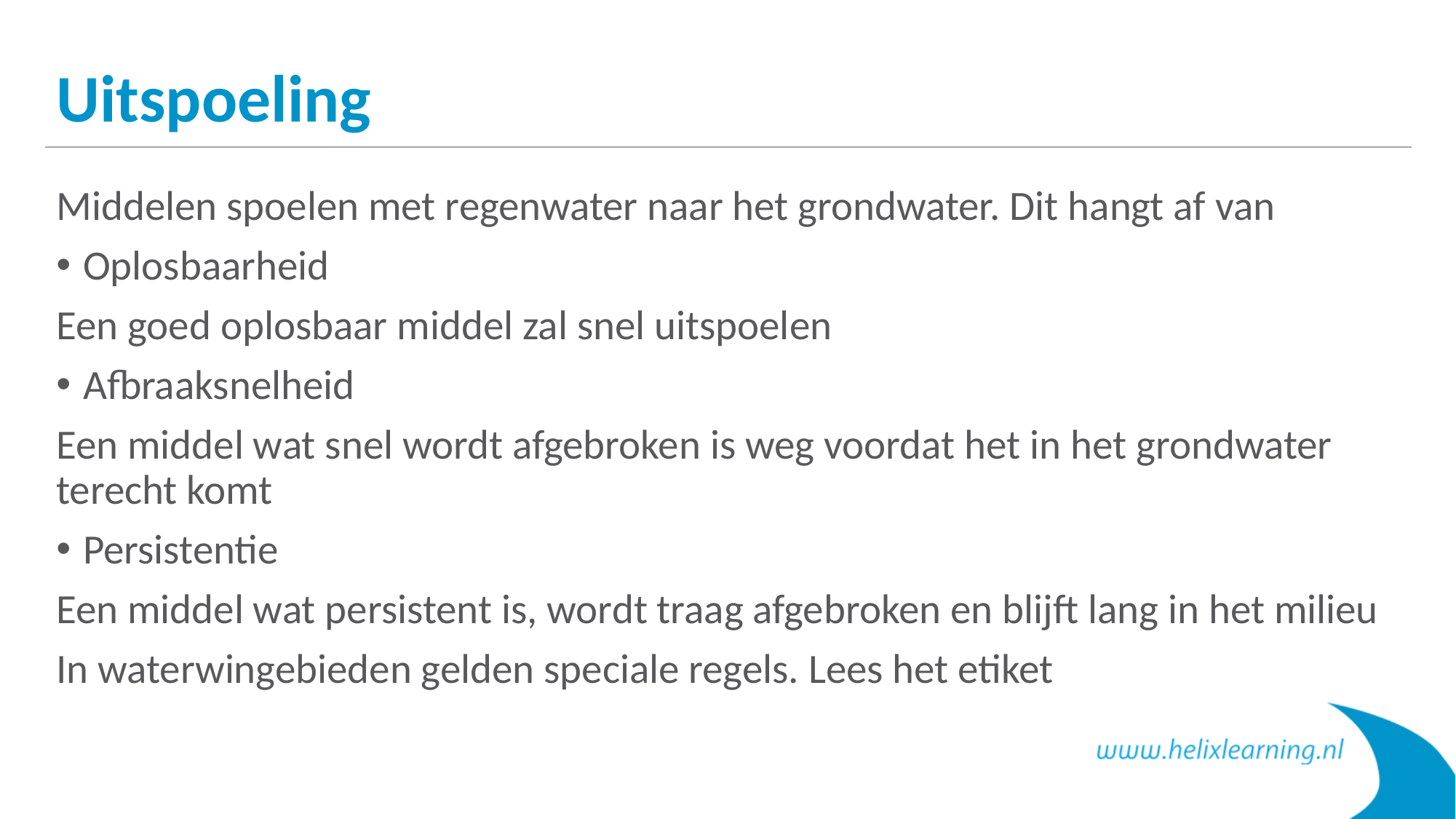

# Uitspoeling
Middelen spoelen met regenwater naar het grondwater. Dit hangt af van
Oplosbaarheid
Een goed oplosbaar middel zal snel uitspoelen
Afbraaksnelheid
Een middel wat snel wordt afgebroken is weg voordat het in het grondwater terecht komt
Persistentie
Een middel wat persistent is, wordt traag afgebroken en blijft lang in het milieu
In waterwingebieden gelden speciale regels. Lees het etiket